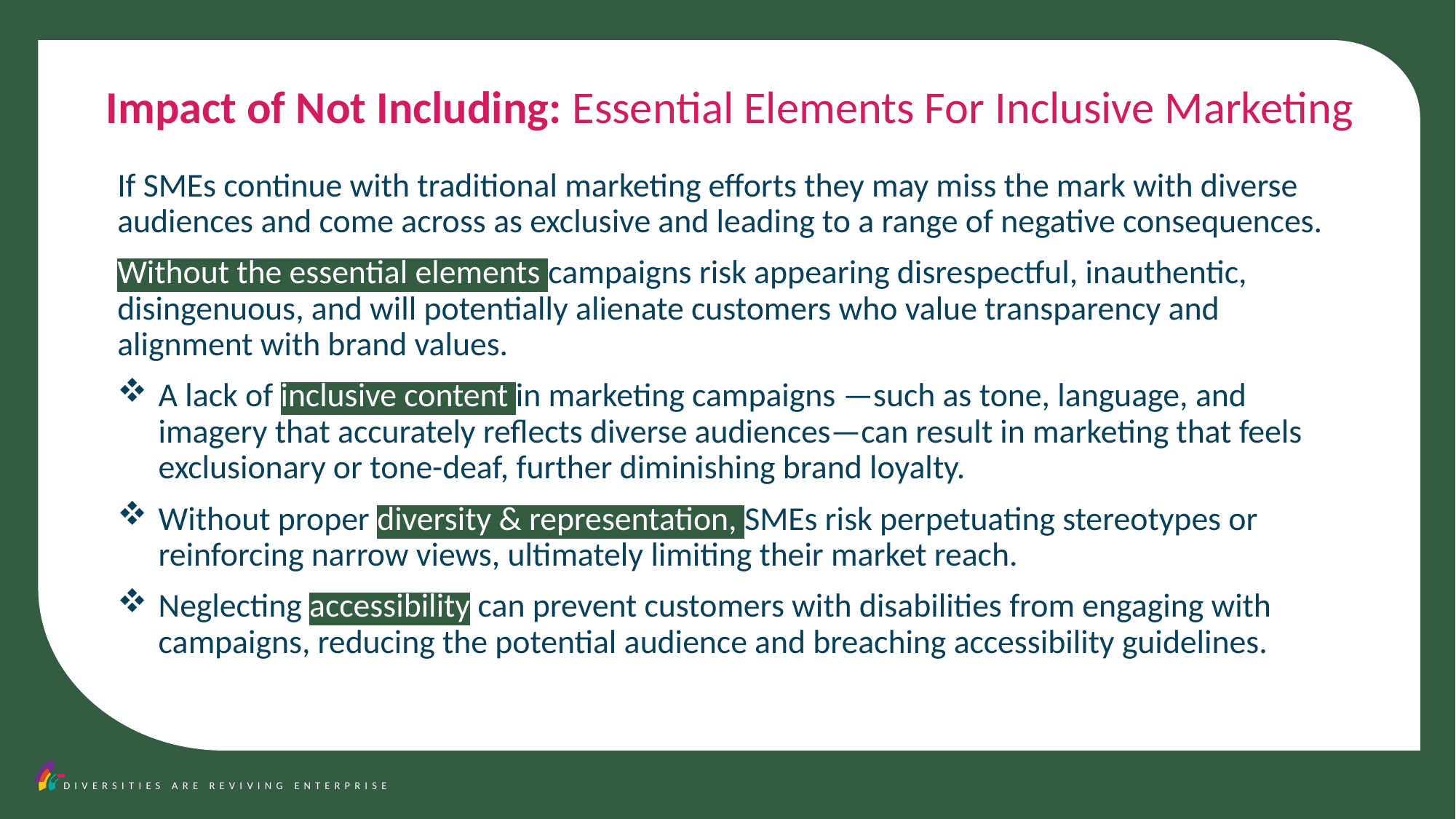

Impact of Not Including: Essential Elements For Inclusive Marketing
If SMEs continue with traditional marketing efforts they may miss the mark with diverse audiences and come across as exclusive and leading to a range of negative consequences.
Without the essential elements campaigns risk appearing disrespectful, inauthentic, disingenuous, and will potentially alienate customers who value transparency and alignment with brand values.
A lack of inclusive content in marketing campaigns —such as tone, language, and imagery that accurately reflects diverse audiences—can result in marketing that feels exclusionary or tone-deaf, further diminishing brand loyalty.
Without proper diversity & representation, SMEs risk perpetuating stereotypes or reinforcing narrow views, ultimately limiting their market reach.
Neglecting accessibility can prevent customers with disabilities from engaging with campaigns, reducing the potential audience and breaching accessibility guidelines.